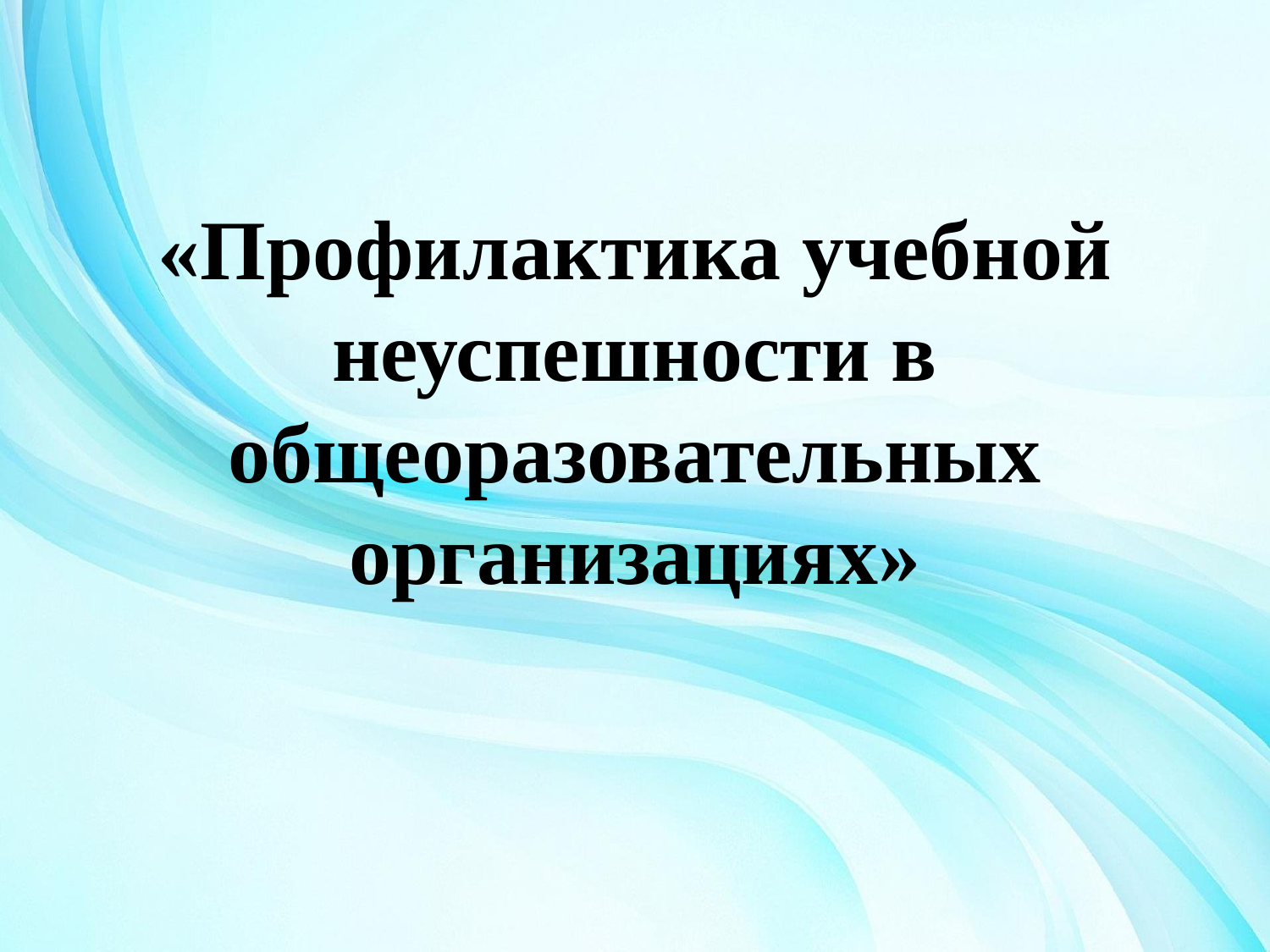

# «Профилактика учебной неуспешности в общеоразовательных организациях»